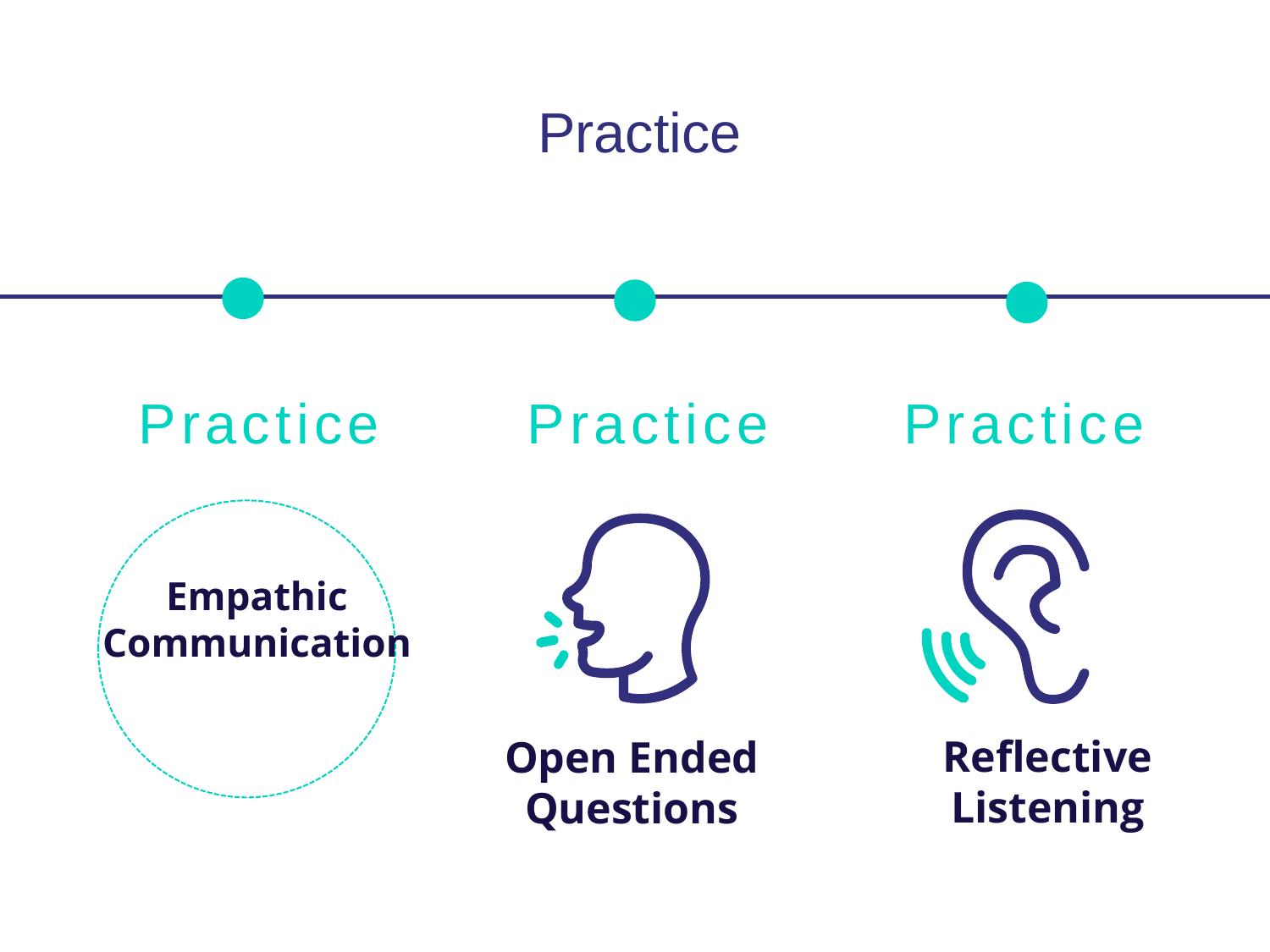

Practice

Practice
Practice
Practice

Empathic Communication

Reflective Listening
Open Ended Questions